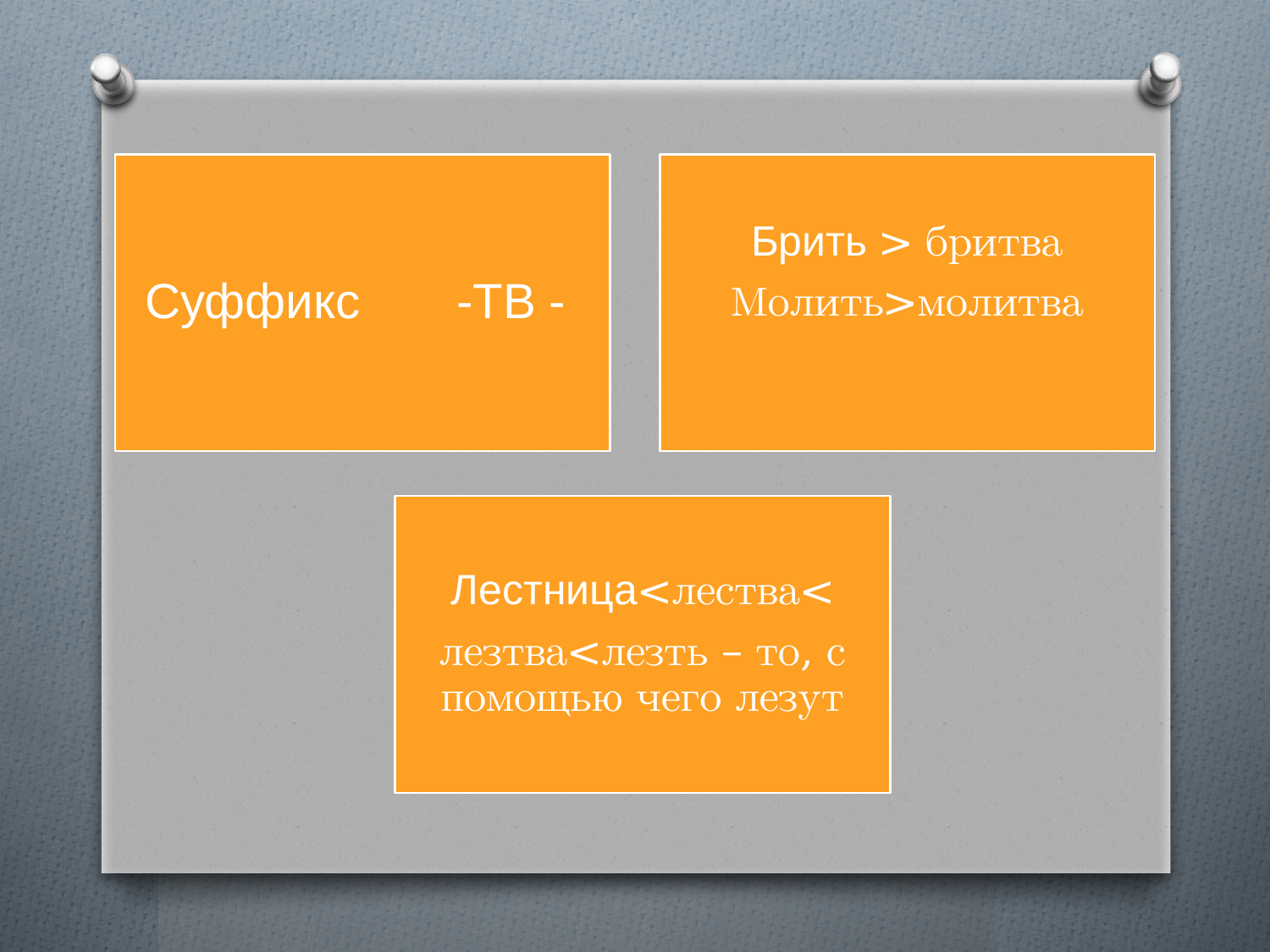

Суффикс       -ТВ -
Брить > бритва
Молить>молитва

Лестница<лества<
лезтва<лезть – то, с помощью чего лезут